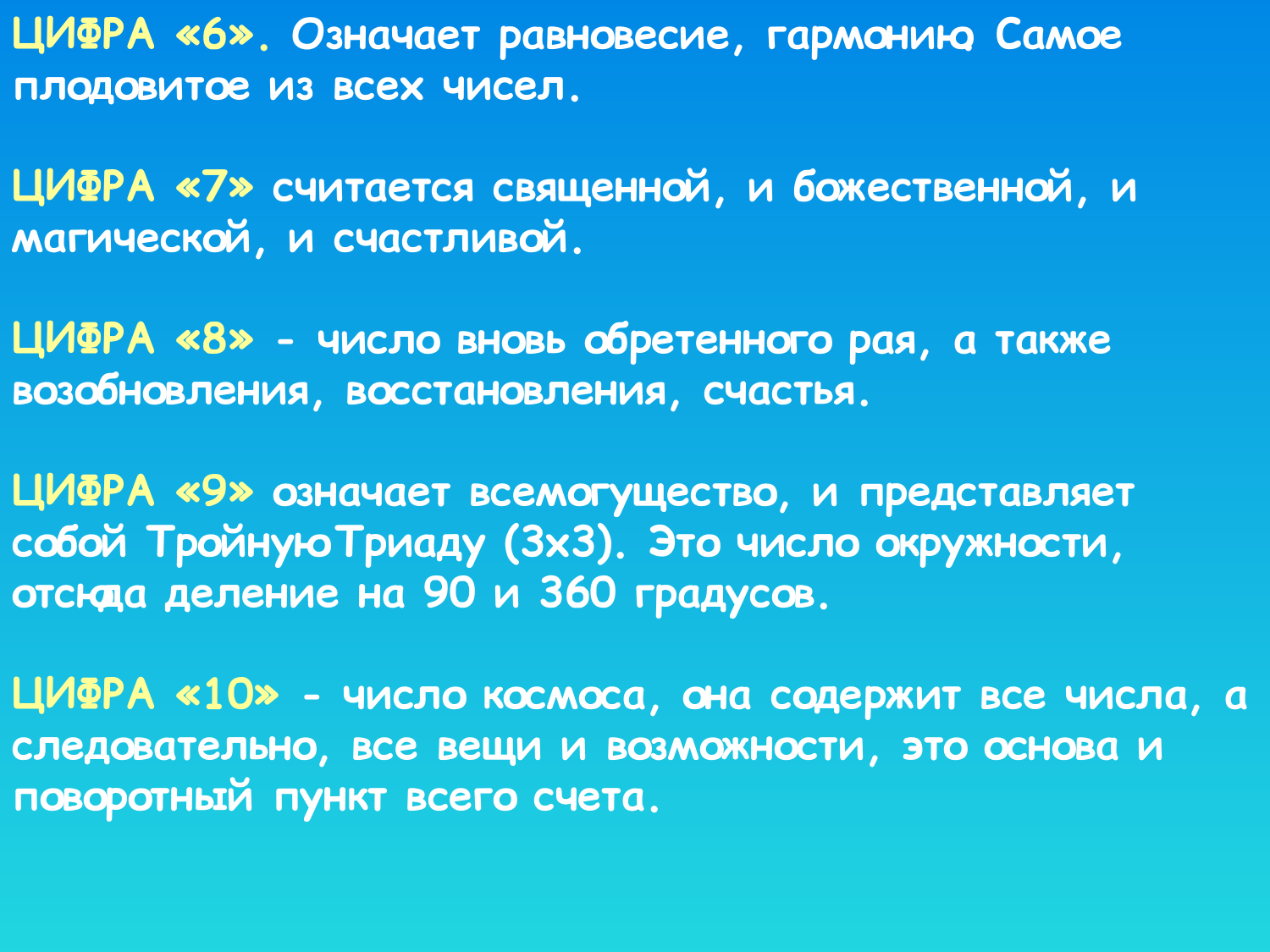

ЦИФРА «6». Означает равновесие, гармонию. Самое плодовитое из всех чисел.

ЦИФРА «7» считается священной, и божественной, и магической, и счастливой.

ЦИФРА «8» - число вновь обретенного рая, а также возобновления, восстановления, счастья.

ЦИФРА «9» означает всемогущество, и представляет собой Тройную Триаду (3х3). Это число окружности, отсюда деление на 90 и 360 градусов.

ЦИФРА «10» - число космоса, она содержит все числа, а следовательно, все вещи и возможности, это основа и поворотный пункт всего счета.